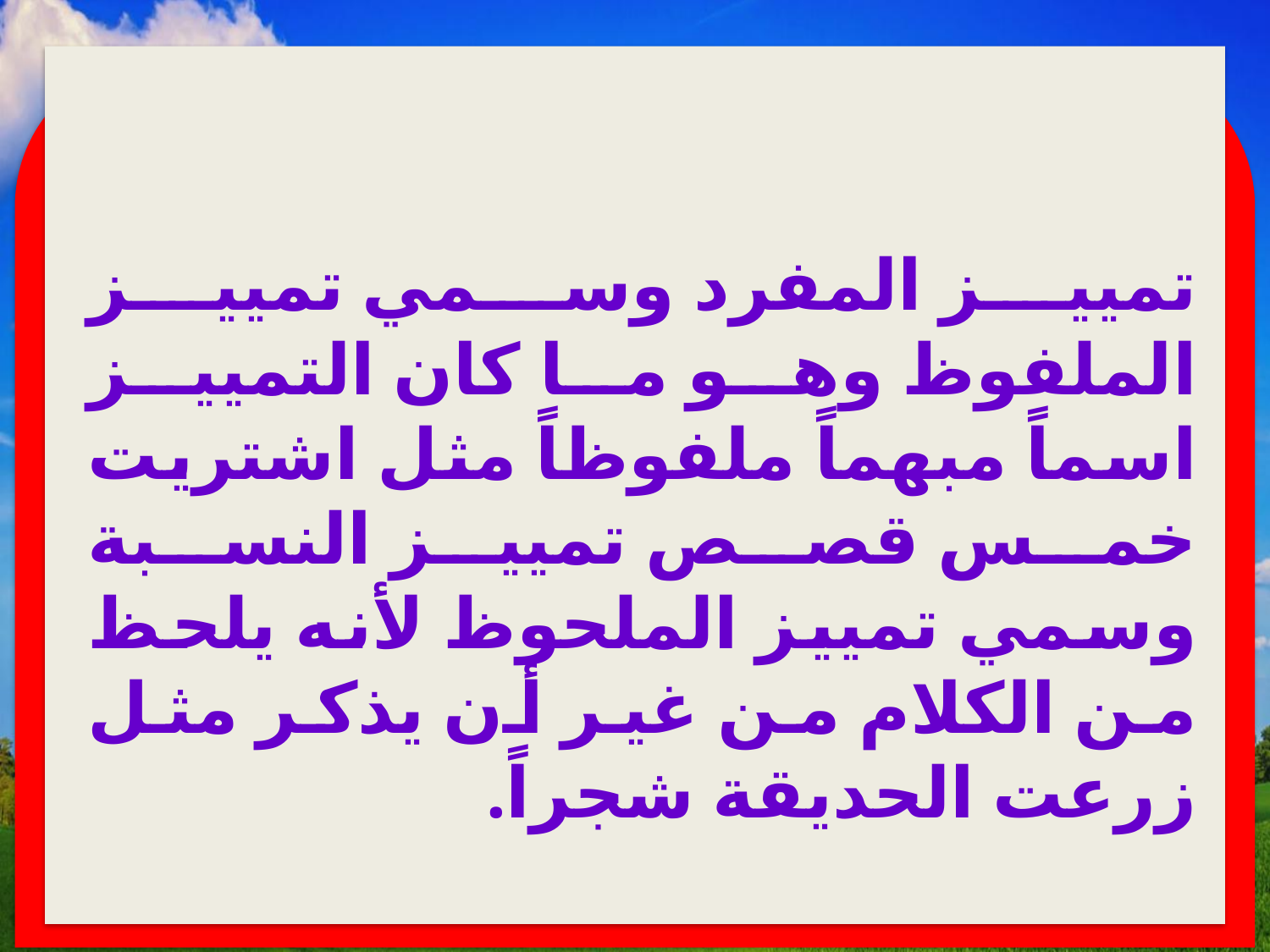

تمييز المفرد وسمي تمييز الملفوظ وهو ما كان التمييز اسماً مبهماً ملفوظاً مثل اشتريت خمس قصص تمييز النسبة وسمي تمييز الملحوظ لأنه يلحظ من الكلام من غير أن يذكر مثل زرعت الحديقة شجراً.